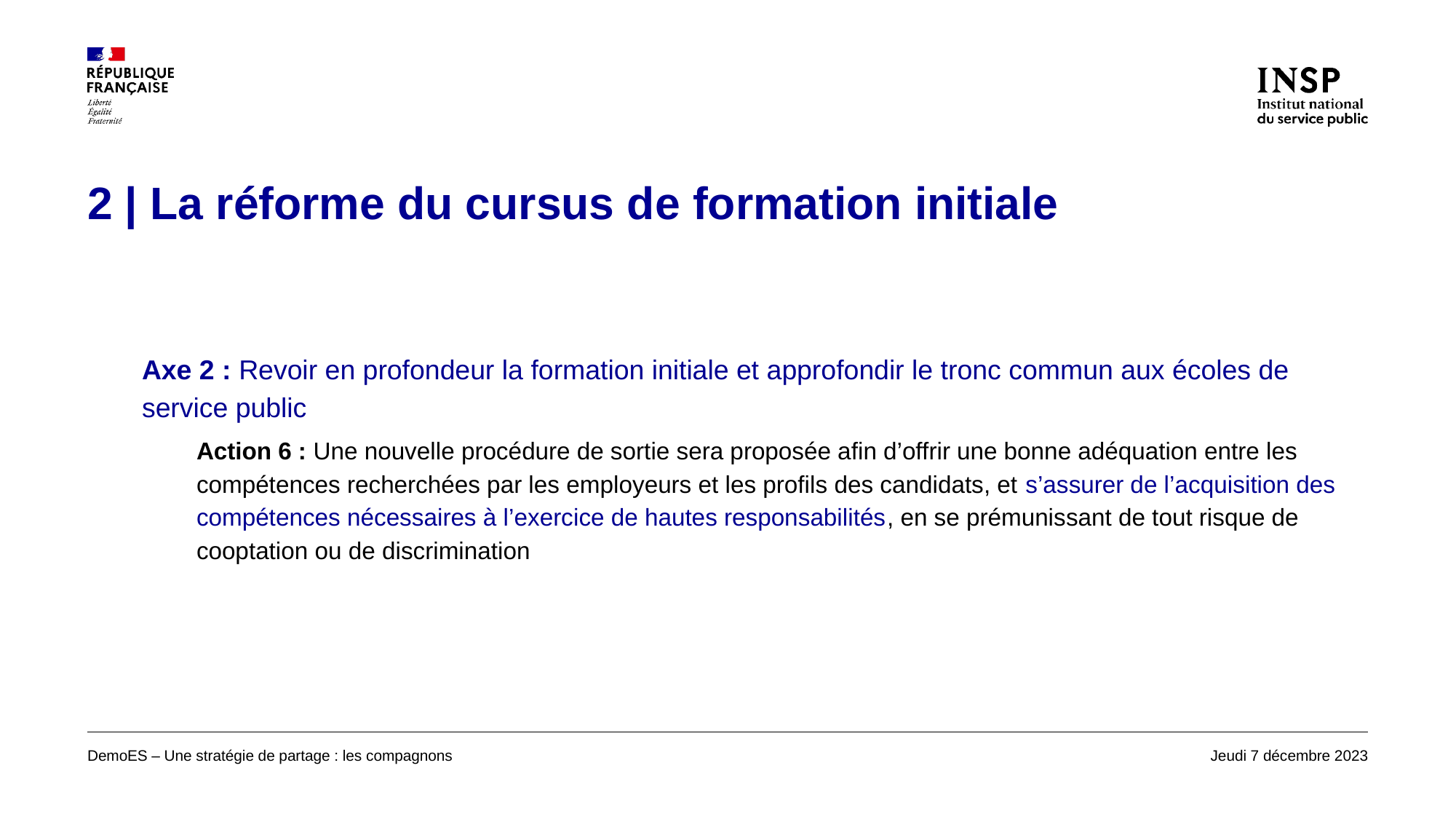

2 | La réforme du cursus de formation initiale
Axe 2 : Revoir en profondeur la formation initiale et approfondir le tronc commun aux écoles de service public
Action 6 : Une nouvelle procédure de sortie sera proposée afin d’offrir une bonne adéquation entre les compétences recherchées par les employeurs et les profils des candidats, et s’assurer de l’acquisition des compétences nécessaires à l’exercice de hautes responsabilités, en se prémunissant de tout risque de cooptation ou de discrimination

Jeudi 7 décembre 2023
DemoES – Une stratégie de partage : les compagnons